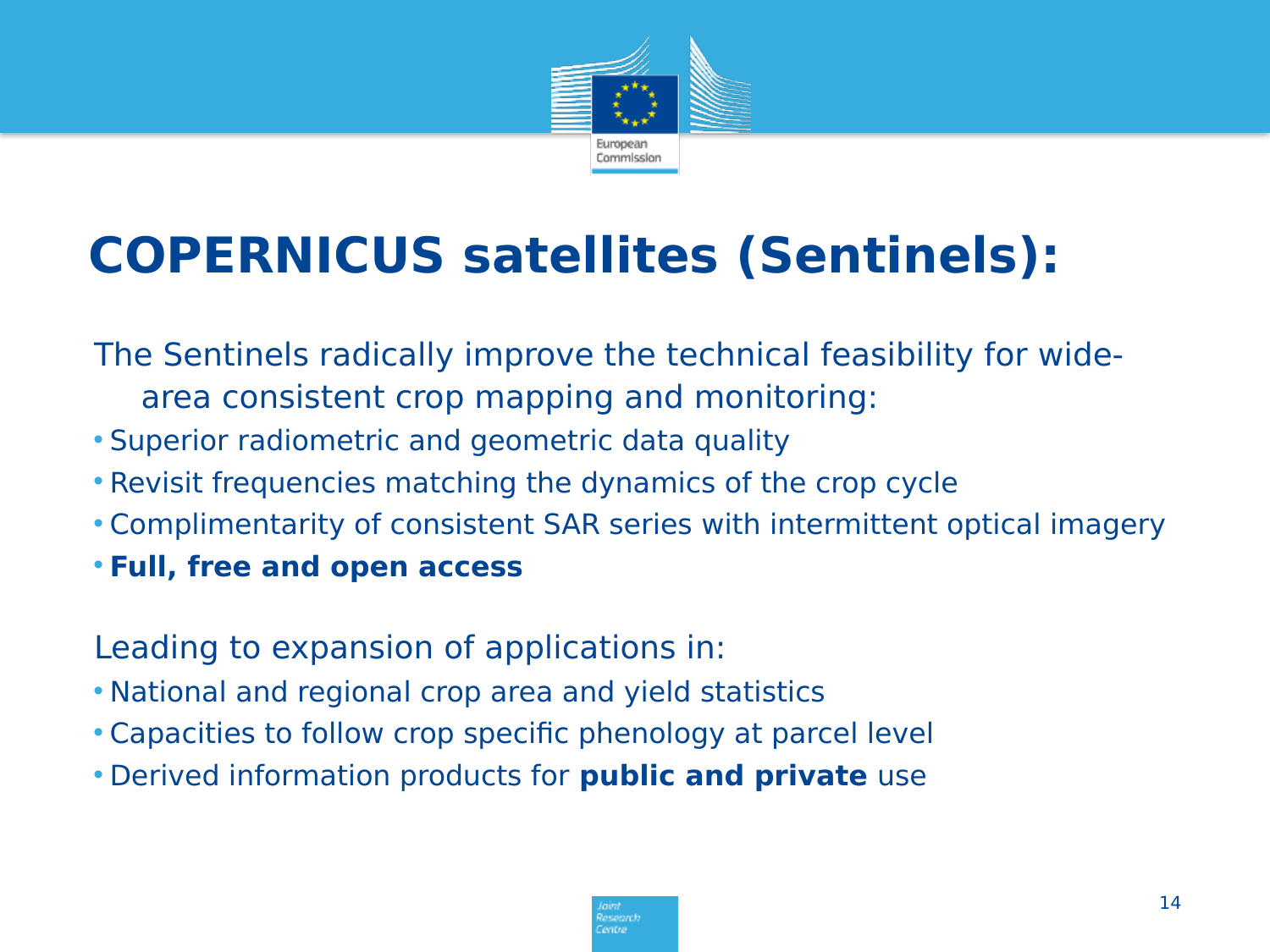

COPERNICUS satellites (Sentinels):
The Sentinels radically improve the technical feasibility for wide-area consistent crop mapping and monitoring:
Superior radiometric and geometric data quality
Revisit frequencies matching the dynamics of the crop cycle
Complimentarity of consistent SAR series with intermittent optical imagery
Full, free and open access

Leading to expansion of applications in:
National and regional crop area and yield statistics
Capacities to follow crop specific phenology at parcel level
Derived information products for public and private use
14